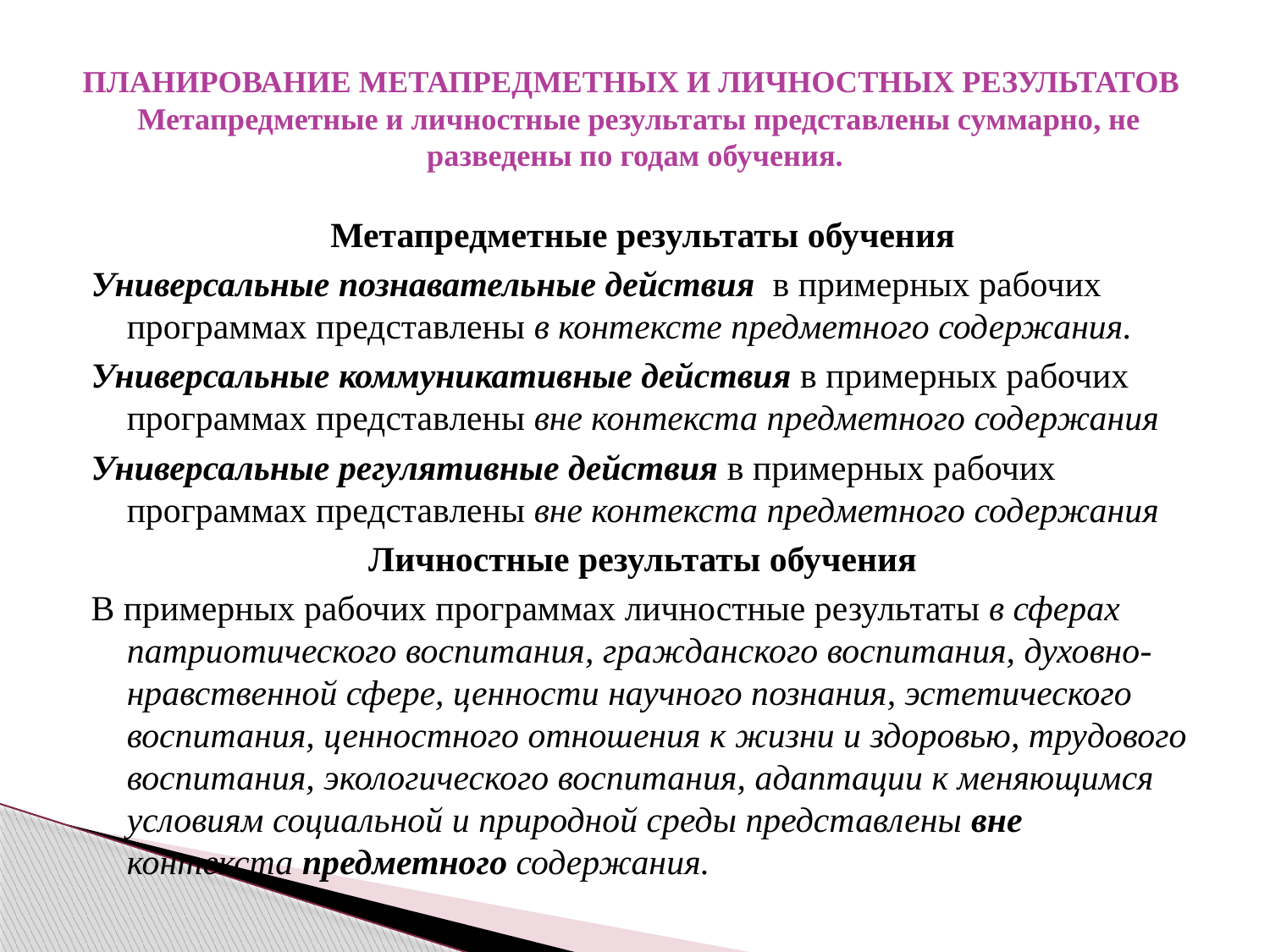

# ПЛАНИРОВАНИЕ МЕТАПРЕДМЕТНЫХ И ЛИЧНОСТНЫХ РЕЗУЛЬТАТОВ Метапредметные и личностные результаты представлены суммарно, не разведены по годам обучения.
Метапредметные результаты обучения
Универсальные познавательные действия  в примерных рабочих программах представлены в контексте предметного содержания.
Универсальные коммуникативные действия в примерных рабочих программах представлены вне контекста предметного содержания
Универсальные регулятивные действия в примерных рабочих программах представлены вне контекста предметного содержания
Личностные результаты обучения
В примерных рабочих программах личностные результаты в сферах патриотического воспитания, гражданского воспитания, духовно-нравственной сфере, ценности научного познания, эстетического воспитания, ценностного отношения к жизни и здоровью, трудового воспитания, экологического воспитания, адаптации к меняющимся условиям социальной и природной среды представлены вне контекста предметного содержания.